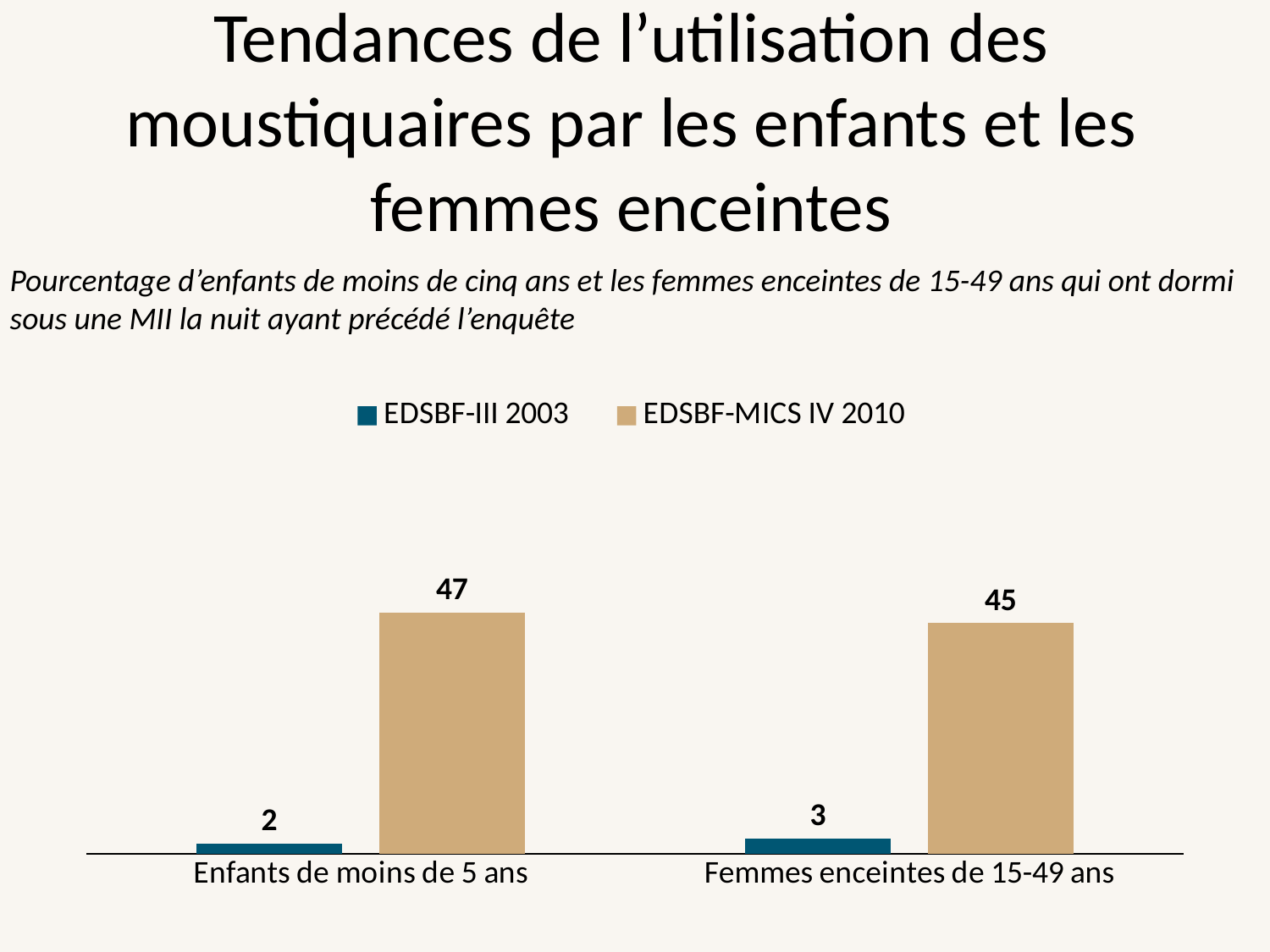

Tendances de l’utilisation des moustiquaires par les enfants et les femmes enceintes
Pourcentage d’enfants de moins de cinq ans et les femmes enceintes de 15-49 ans qui ont dormi sous une MII la nuit ayant précédé l’enquête

### Chart

| Category | EDSBF-III 2003 | EDSBF-MICS IV 2010 |
|---|---|---|
| Enfants de moins de 5 ans | 2.0 | 47.0 |
| Femmes enceintes de 15-49 ans | 3.0 | 45.0 |